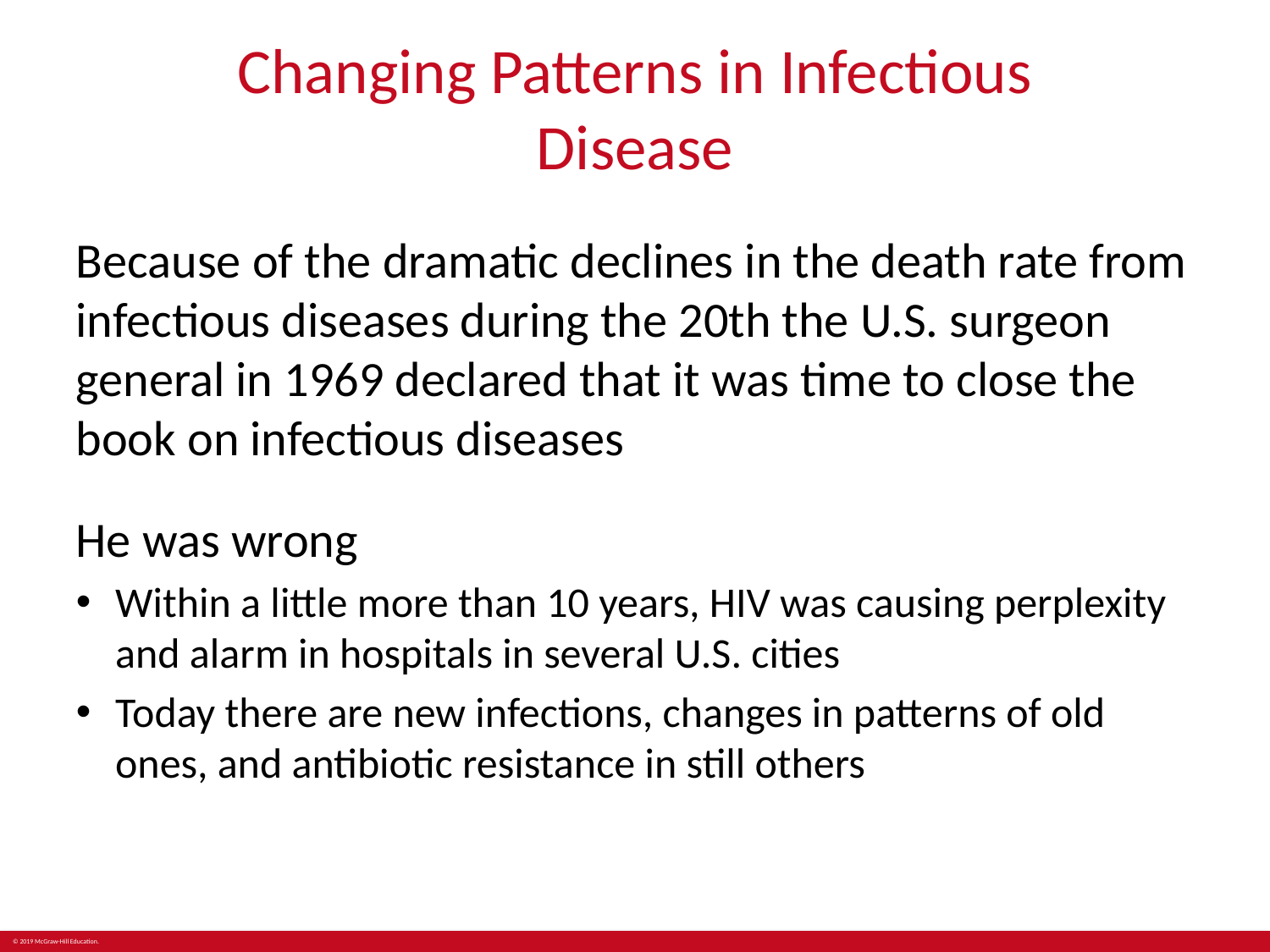

# Changing Patterns in Infectious Disease
Because of the dramatic declines in the death rate from infectious diseases during the 20th the U.S. surgeon general in 1969 declared that it was time to close the book on infectious diseases
He was wrong
Within a little more than 10 years, HIV was causing perplexity and alarm in hospitals in several U.S. cities
Today there are new infections, changes in patterns of old ones, and antibiotic resistance in still others